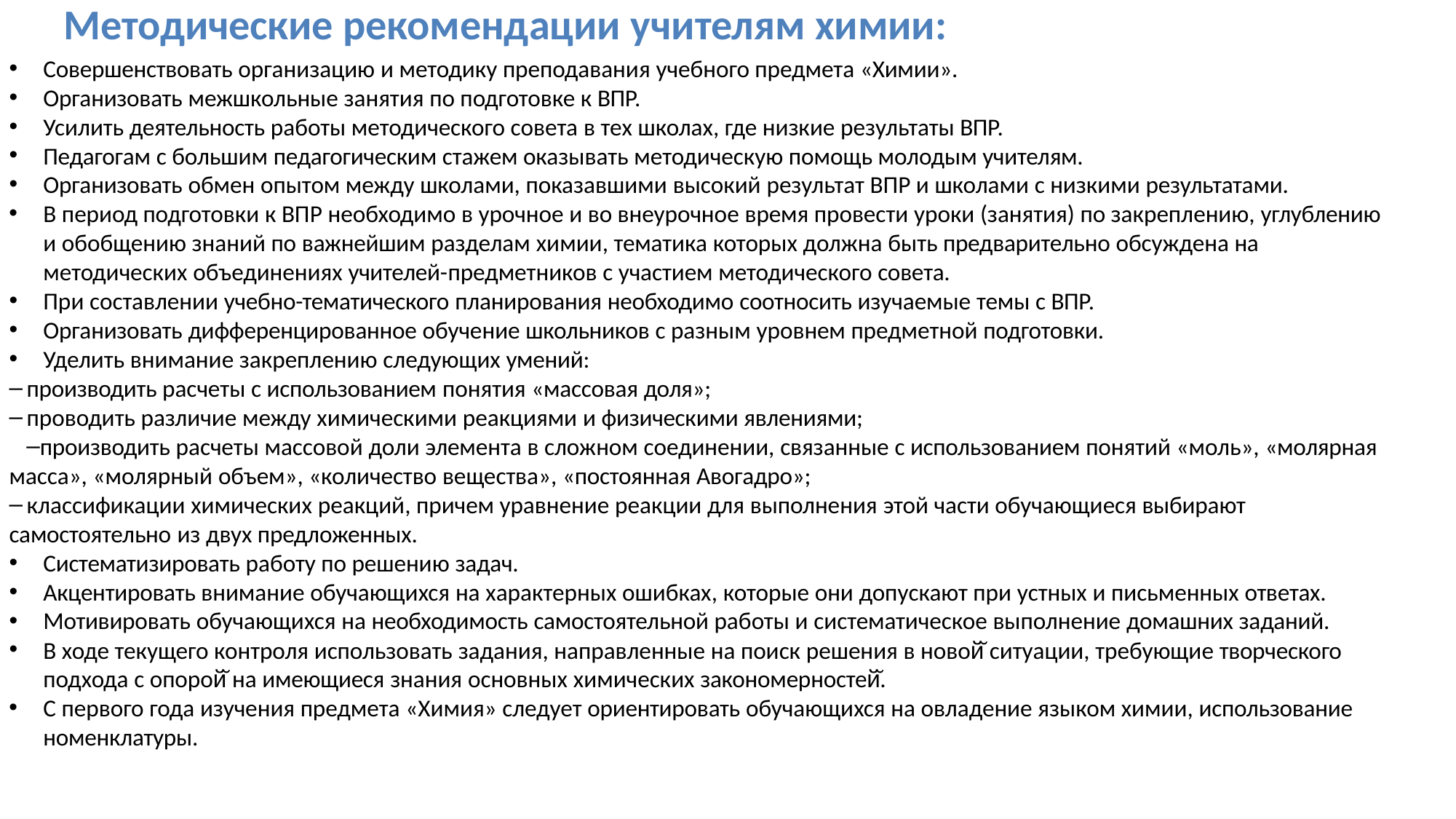

# Методические рекомендации учителям химии:
Совершенствовать организацию и методику преподавания учебного предмета «Химии».
Организовать межшкольные занятия по подготовке к ВПР.
Усилить деятельность работы методического совета в тех школах, где низкие результаты ВПР.
Педагогам с большим педагогическим стажем оказывать методическую помощь молодым учителям.
Организовать обмен опытом между школами, показавшими высокий результат ВПР и школами с низкими результатами.
В период подготовки к ВПР необходимо в урочное и во внеурочное время провести уроки (занятия) по закреплению, углублению и обобщению знаний по важнейшим разделам химии, тематика которых должна быть предварительно обсуждена на
методических объединениях учителей-предметников с участием методического совета.
При составлении учебно-тематического планирования необходимо соотносить изучаемые темы с ВПР.
Организовать дифференцированное обучение школьников с разным уровнем предметной подготовки.
Уделить внимание закреплению следующих умений:
производить расчеты с использованием понятия «массовая доля»;
проводить различие между химическими реакциями и физическими явлениями;
производить расчеты массовой доли элемента в сложном соединении, связанные с использованием понятий «моль», «молярная масса», «молярный объем», «количество вещества», «постоянная Авогадро»;
классификации химических реакций, причем уравнение реакции для выполнения этой части обучающиеся выбирают
самостоятельно из двух предложенных.
Систематизировать работу по решению задач.
Акцентировать внимание обучающихся на характерных ошибках, которые они допускают при устных и письменных ответах.
Мотивировать обучающихся на необходимость самостоятельной работы и систематическое выполнение домашних заданий.
В ходе текущего контроля использовать задания, направленные на поиск решения в новой̆ ситуации, требующие творческого
подхода с опорой̆ на имеющиеся знания основных химических закономерностей̆.
С первого года изучения предмета «Химия» следует ориентировать обучающихся на овладение языком химии, использование номенклатуры.